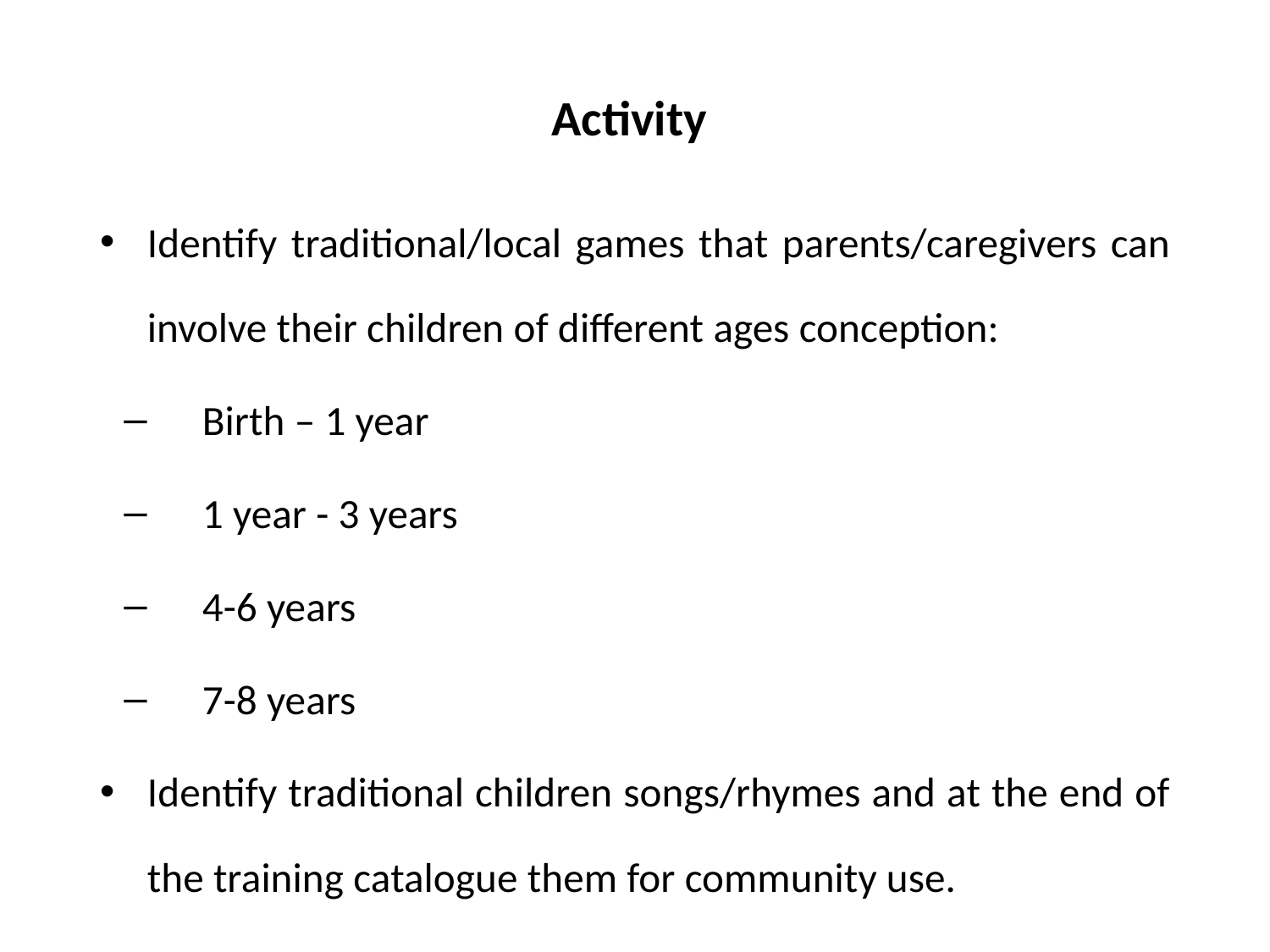

# Activity

Identify traditional/local games that parents/caregivers can involve their children of different ages conception:
Birth – 1 year
1 year - 3 years
4-6 years
7-8 years
Identify traditional children songs/rhymes and at the end of the training catalogue them for community use.